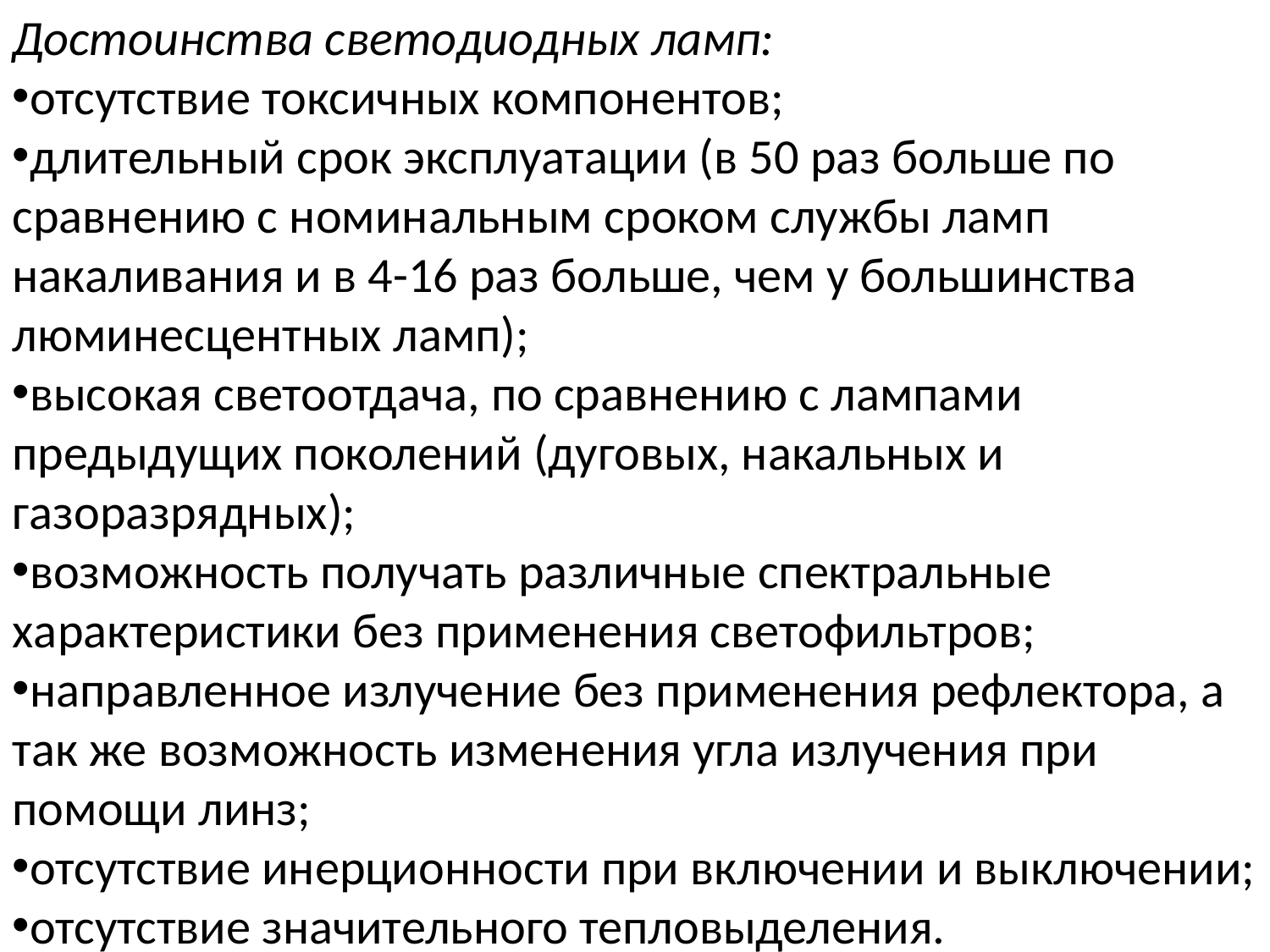

Достоинства светодиодных ламп:
отсутствие токсичных компонентов;
длительный срок эксплуатации (в 50 раз больше по сравнению с номинальным сроком службы ламп накаливания и в 4-16 раз больше, чем у большинства люминесцентных ламп);
высокая светоотдача, по сравнению с лампами предыдущих поколений (дуговых, накальных и газоразрядных);
возможность получать различные спектральные характеристики без применения светофильтров;
направленное излучение без применения рефлектора, а так же возможность изменения угла излучения при помощи линз;
отсутствие инерционности при включении и выключении;
отсутствие значительного тепловыделения.